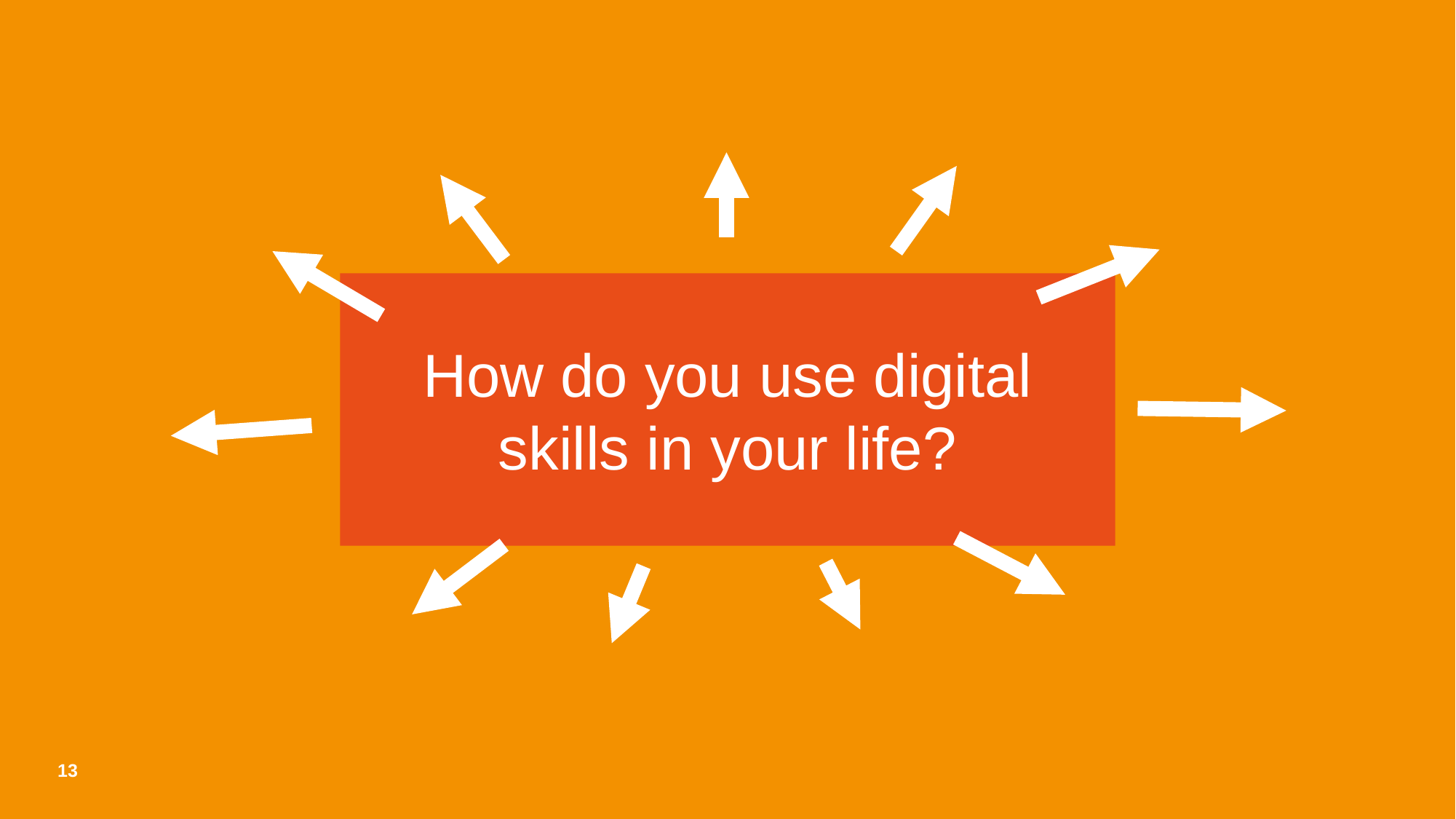

How do you use digital skills in your life?
13